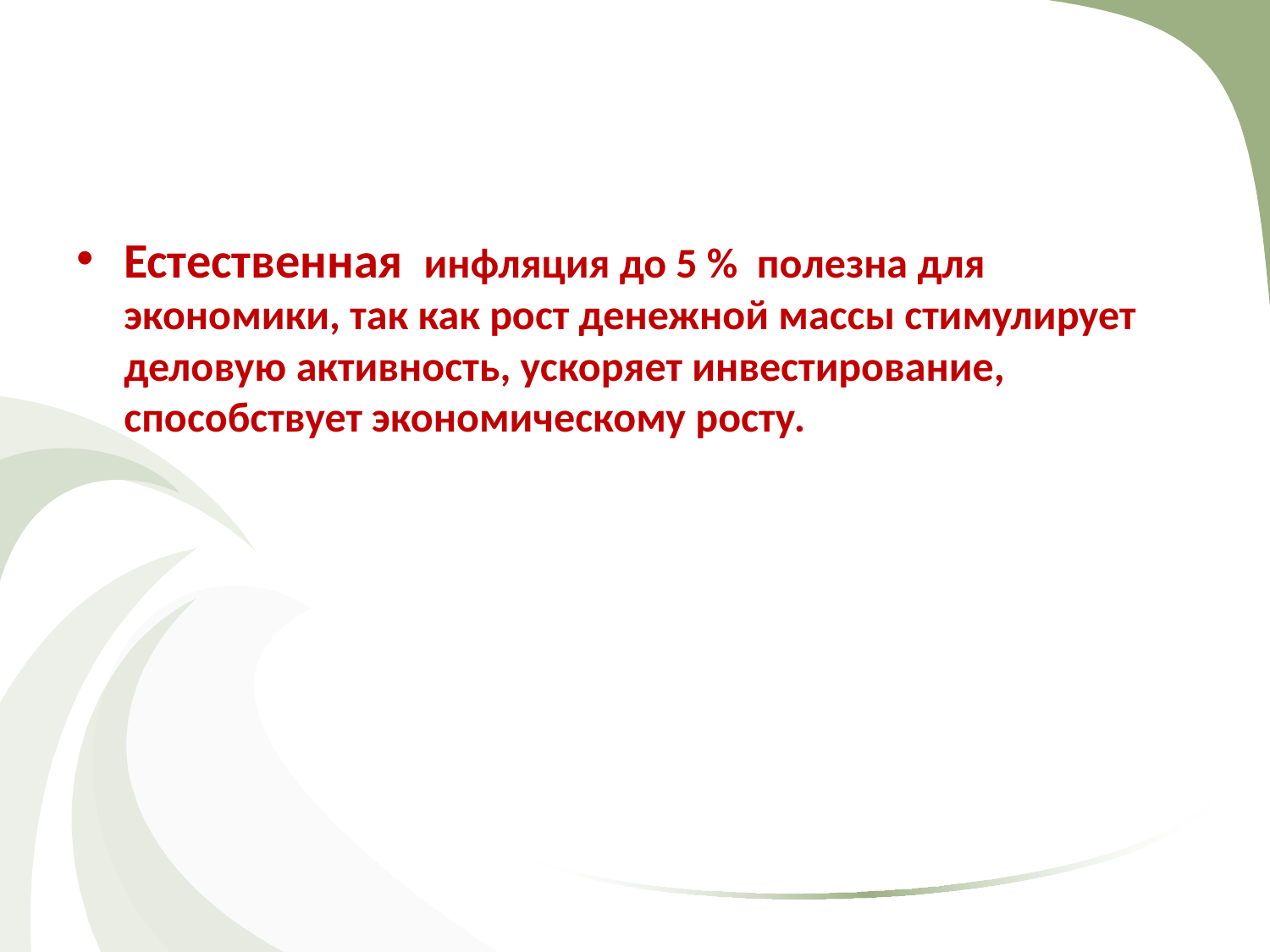

#
Естественная  инфляция до 5 %  полезна для экономики, так как рост денежной массы стимулирует деловую активность, ускоряет инвестирование, способствует экономическому росту.